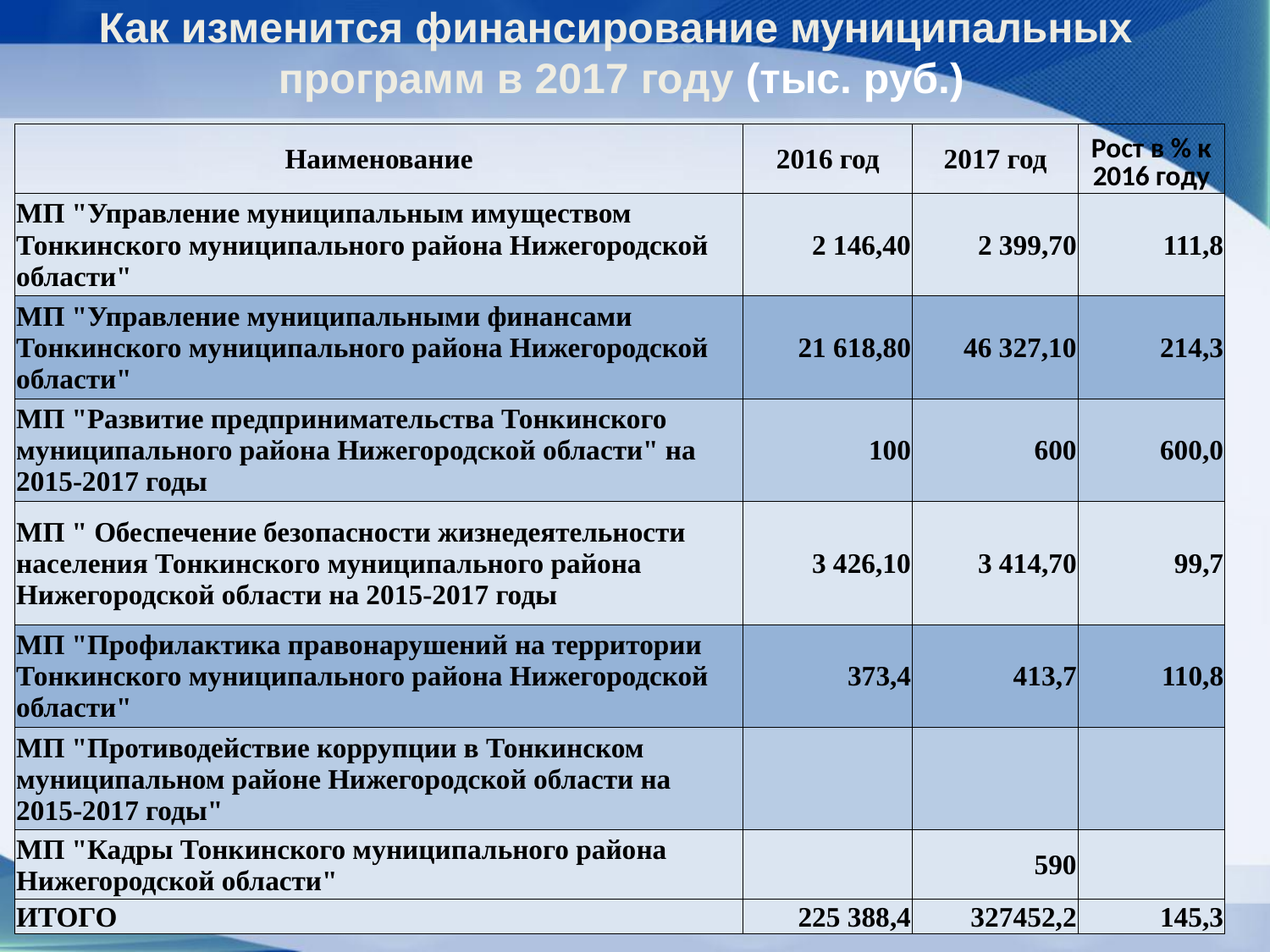

Как изменится финансирование муниципальных программ в 2017 году (тыс. руб.)
| Наименование | 2016 год | 2017 год | Рост в % к 2016 году |
| --- | --- | --- | --- |
| МП "Управление муниципальным имуществом Тонкинского муниципального района Нижегородской области" | 2 146,40 | 2 399,70 | 111,8 |
| МП "Управление муниципальными финансами Тонкинского муниципального района Нижегородской области" | 21 618,80 | 46 327,10 | 214,3 |
| МП "Развитие предпринимательства Тонкинского муниципального района Нижегородской области" на 2015-2017 годы | 100 | 600 | 600,0 |
| МП " Обеспечение безопасности жизнедеятельности населения Тонкинского муниципального района Нижегородской области на 2015-2017 годы | 3 426,10 | 3 414,70 | 99,7 |
| МП "Профилактика правонарушений на территории Тонкинского муниципального района Нижегородской области" | 373,4 | 413,7 | 110,8 |
| МП "Противодействие коррупции в Тонкинском муниципальном районе Нижегородской области на 2015-2017 годы" |  |  |  |
| МП "Кадры Тонкинского муниципального района Нижегородской области" |  | 590 |  |
| ИТОГО | 225 388,4 | 327452,2 | 145,3 |